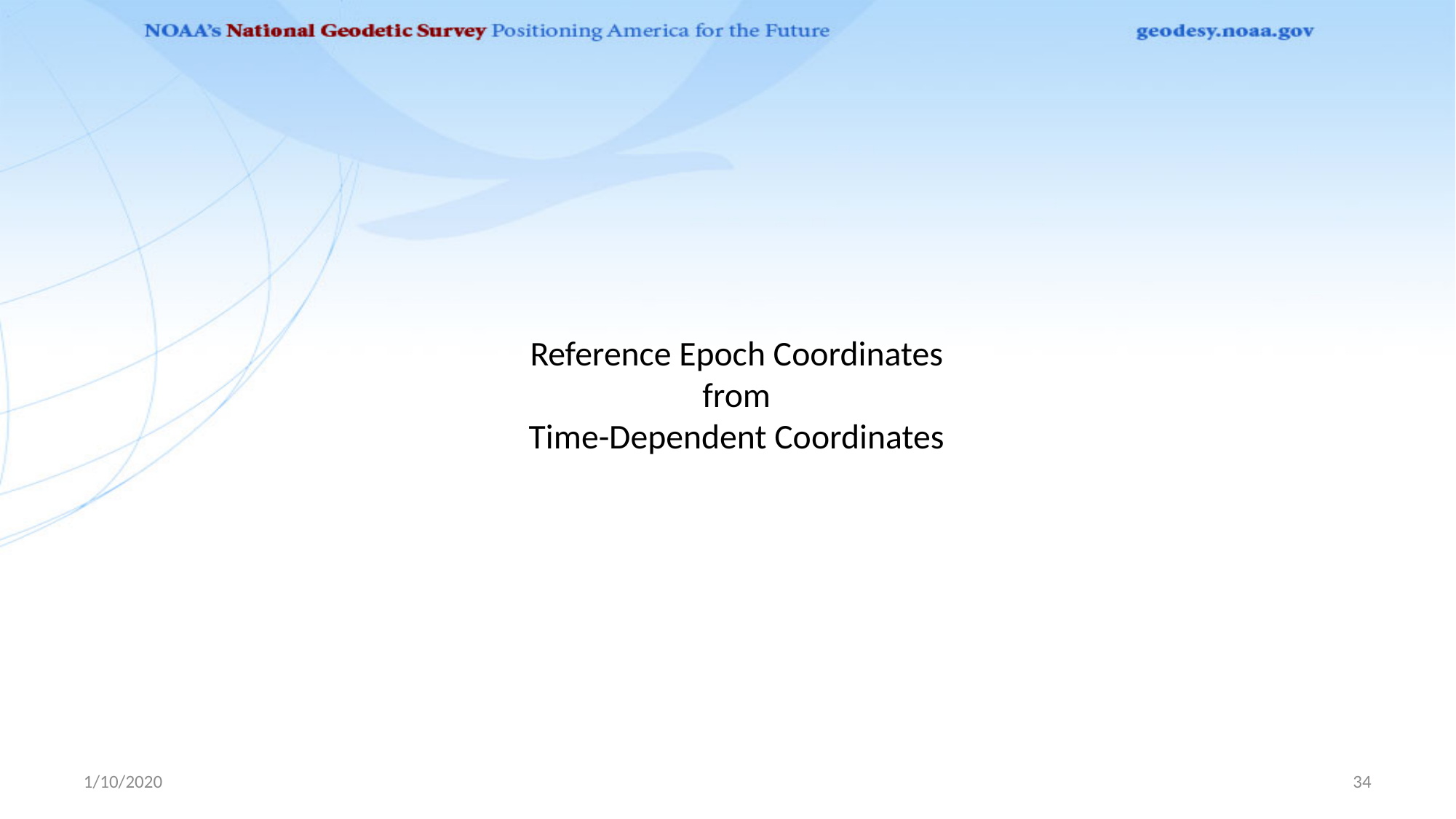

# Reference Epoch Coordinates from Time-Dependent Coordinates
1/10/2020
34